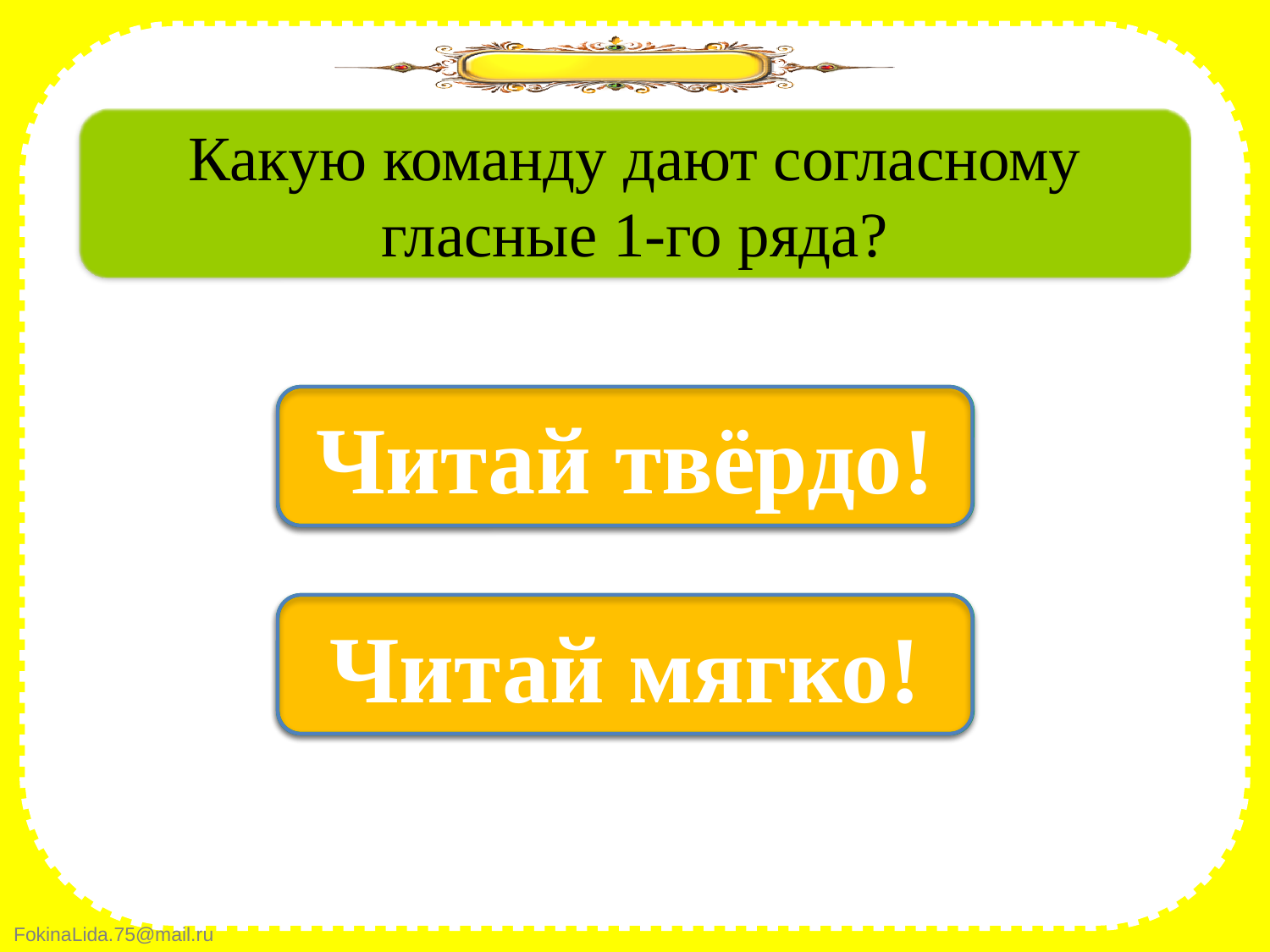

Какую команду дают согласному гласные 1-го ряда?
да
Читай твёрдо!

нет
Читай мягко!